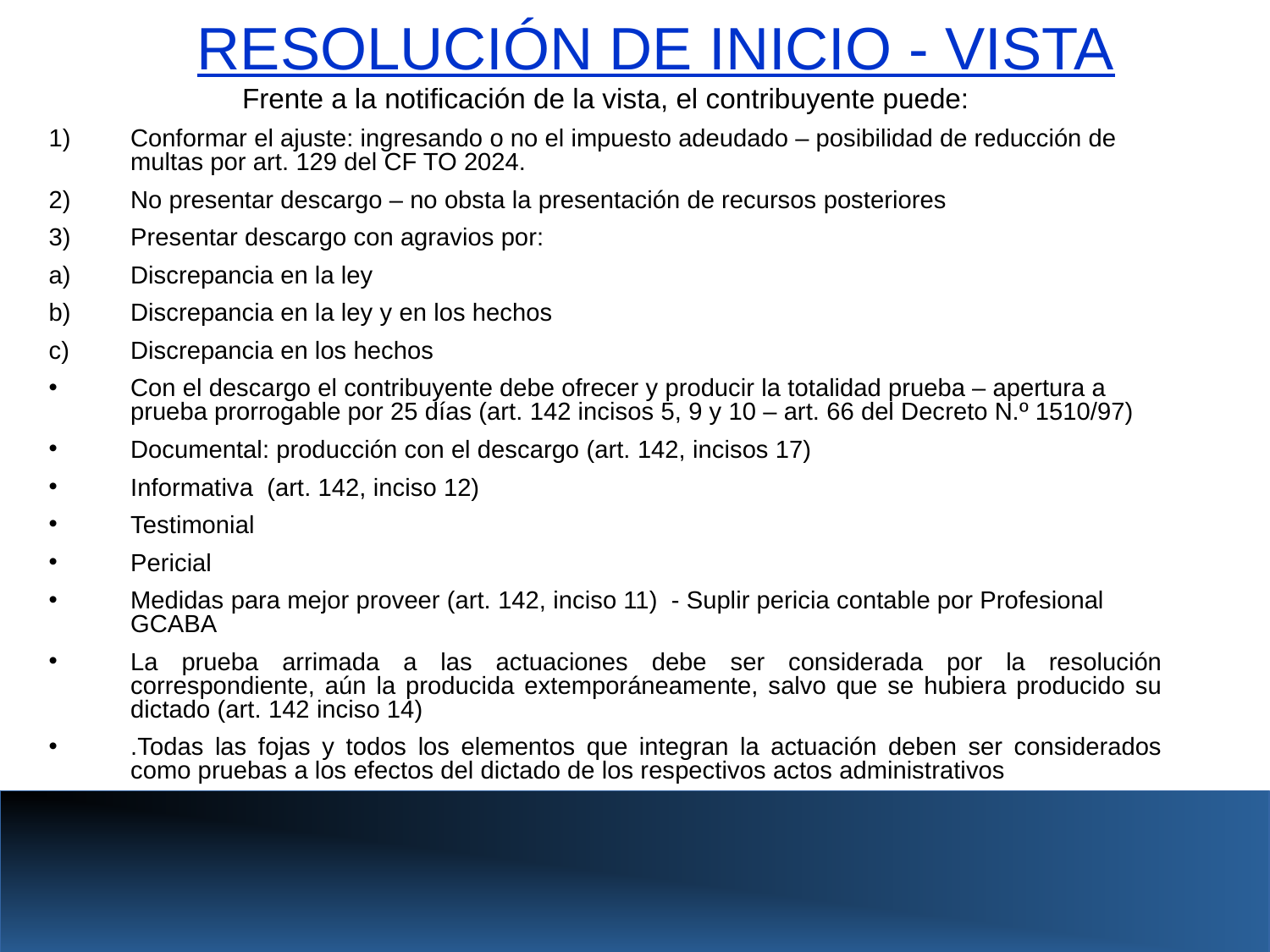

RESOLUCIÓN DE INICIO - VISTA
Frente a la notificación de la vista, el contribuyente puede:
Conformar el ajuste: ingresando o no el impuesto adeudado – posibilidad de reducción de multas por art. 129 del CF TO 2024.
No presentar descargo – no obsta la presentación de recursos posteriores
Presentar descargo con agravios por:
Discrepancia en la ley
Discrepancia en la ley y en los hechos
Discrepancia en los hechos
Con el descargo el contribuyente debe ofrecer y producir la totalidad prueba – apertura a prueba prorrogable por 25 días (art. 142 incisos 5, 9 y 10 – art. 66 del Decreto N.º 1510/97)
Documental: producción con el descargo (art. 142, incisos 17)
Informativa  (art. 142, inciso 12)
Testimonial
Pericial
Medidas para mejor proveer (art. 142, inciso 11)  - Suplir pericia contable por Profesional GCABA
La prueba arrimada a las actuaciones debe ser considerada por la resolución correspondiente, aún la producida extemporáneamente, salvo que se hubiera producido su dictado (art. 142 inciso 14)
.Todas las fojas y todos los elementos que integran la actuación deben ser considerados como pruebas a los efectos del dictado de los respectivos actos administrativos